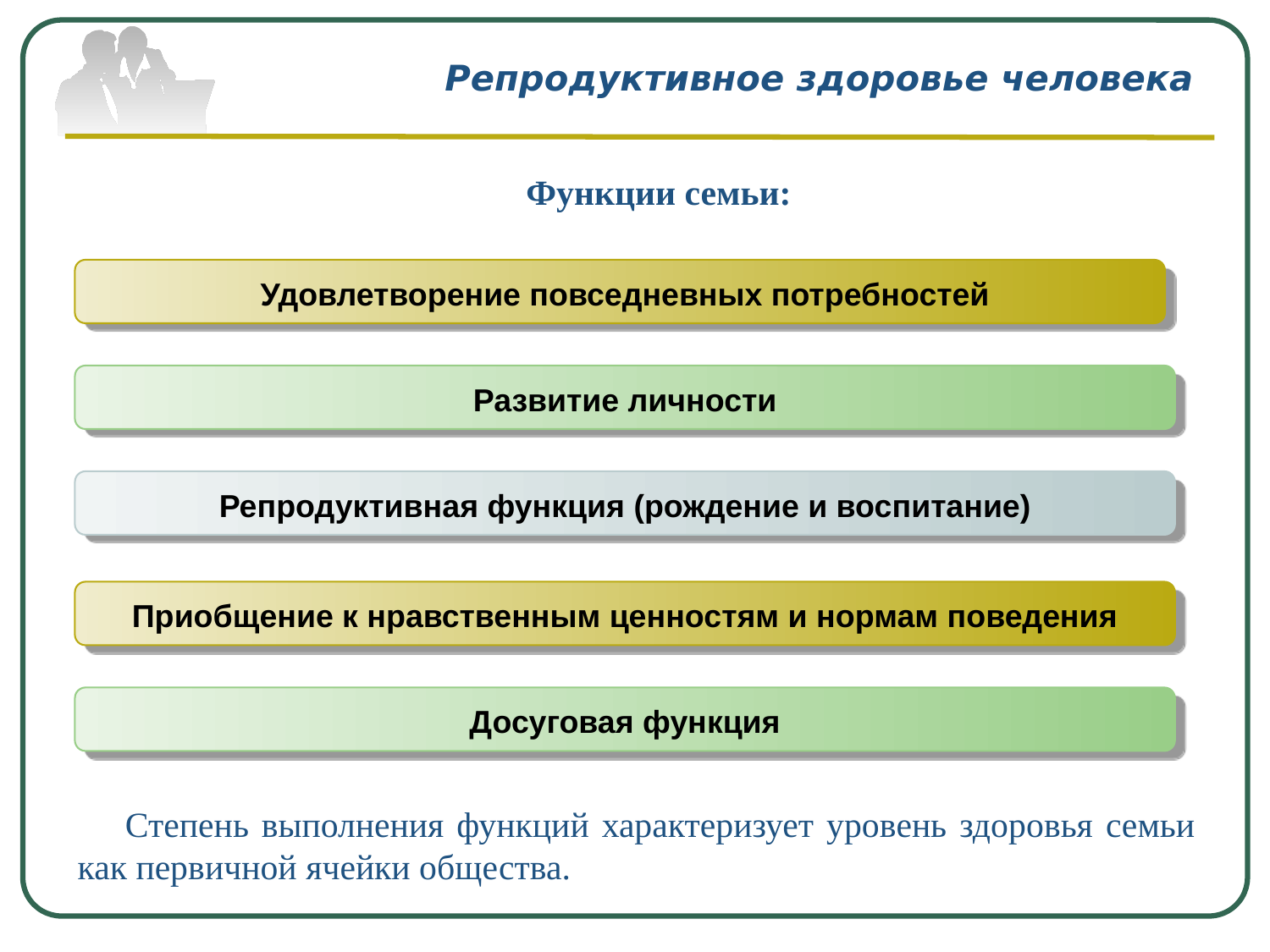

# Репродуктивное здоровье человека
Функции семьи:

Удовлетворение повседневных потребностей

Развитие личности

Репродуктивная функция (рождение и воспитание)

Приобщение к нравственным ценностям и нормам поведения

Досуговая функция
Степень выполнения функций характеризует уровень здоровья семьи как первичной ячейки общества.